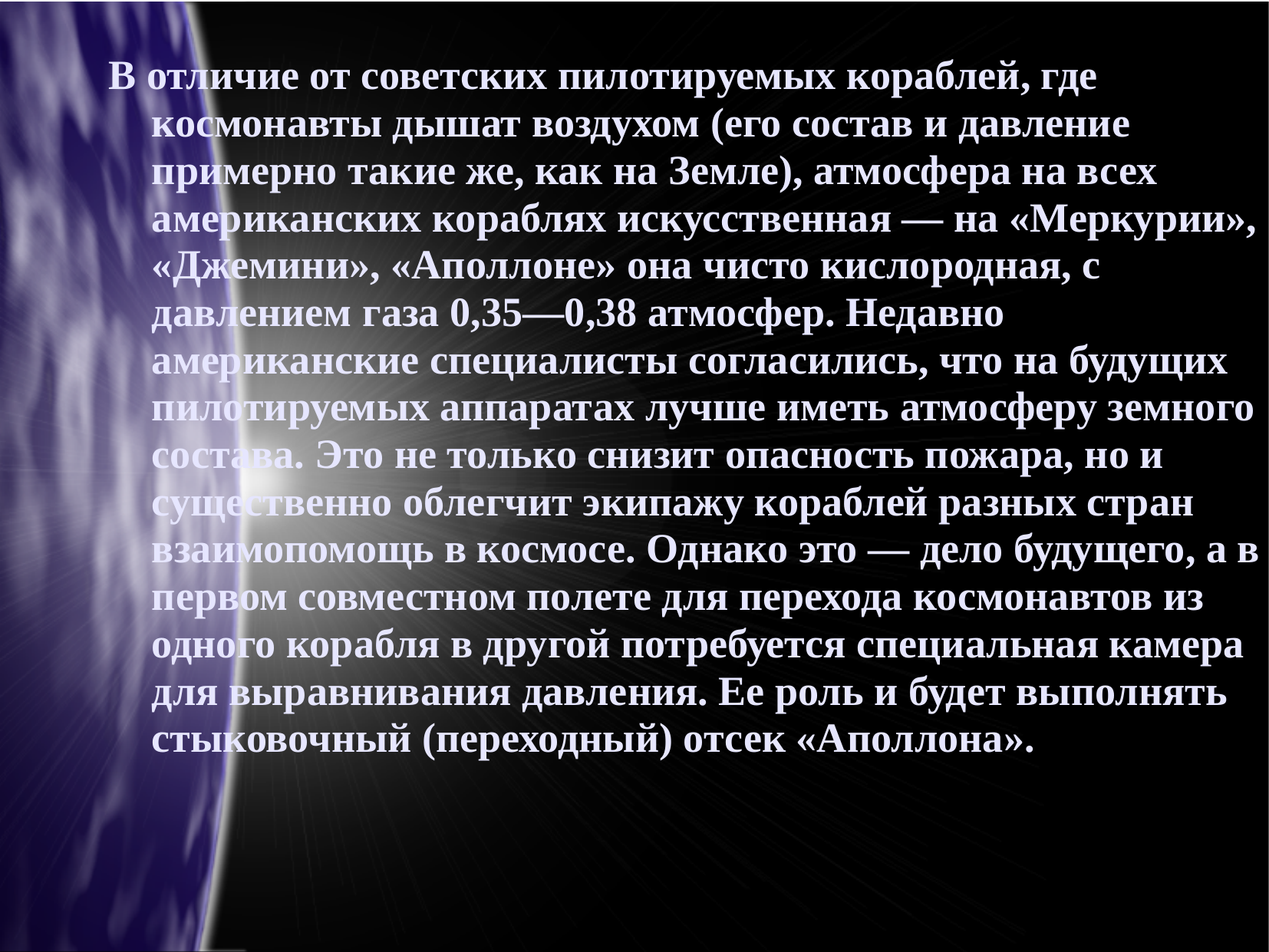

В отличие от советских пилотируемых кораблей, где космонавты дышат воздухом (его состав и давление примерно такие же, как на Земле), атмосфера на всех американских кораблях искусственная — на «Меркурии», «Джемини», «Аполлоне» она чисто кислородная, с давлением газа 0,35—0,38 атмосфер. Недавно американские специалисты согласились, что на будущих пилотируемых аппаратах лучше иметь атмосферу земного состава. Это не только снизит опасность пожара, но и существенно облегчит экипажу кораблей разных стран взаимопомощь в космосе. Однако это — дело будущего, а в первом совместном полете для перехода космонавтов из одного корабля в другой потребуется специальная камера для выравнивания давления. Ее роль и будет выполнять стыковочный (переходный) отсек «Аполлона».